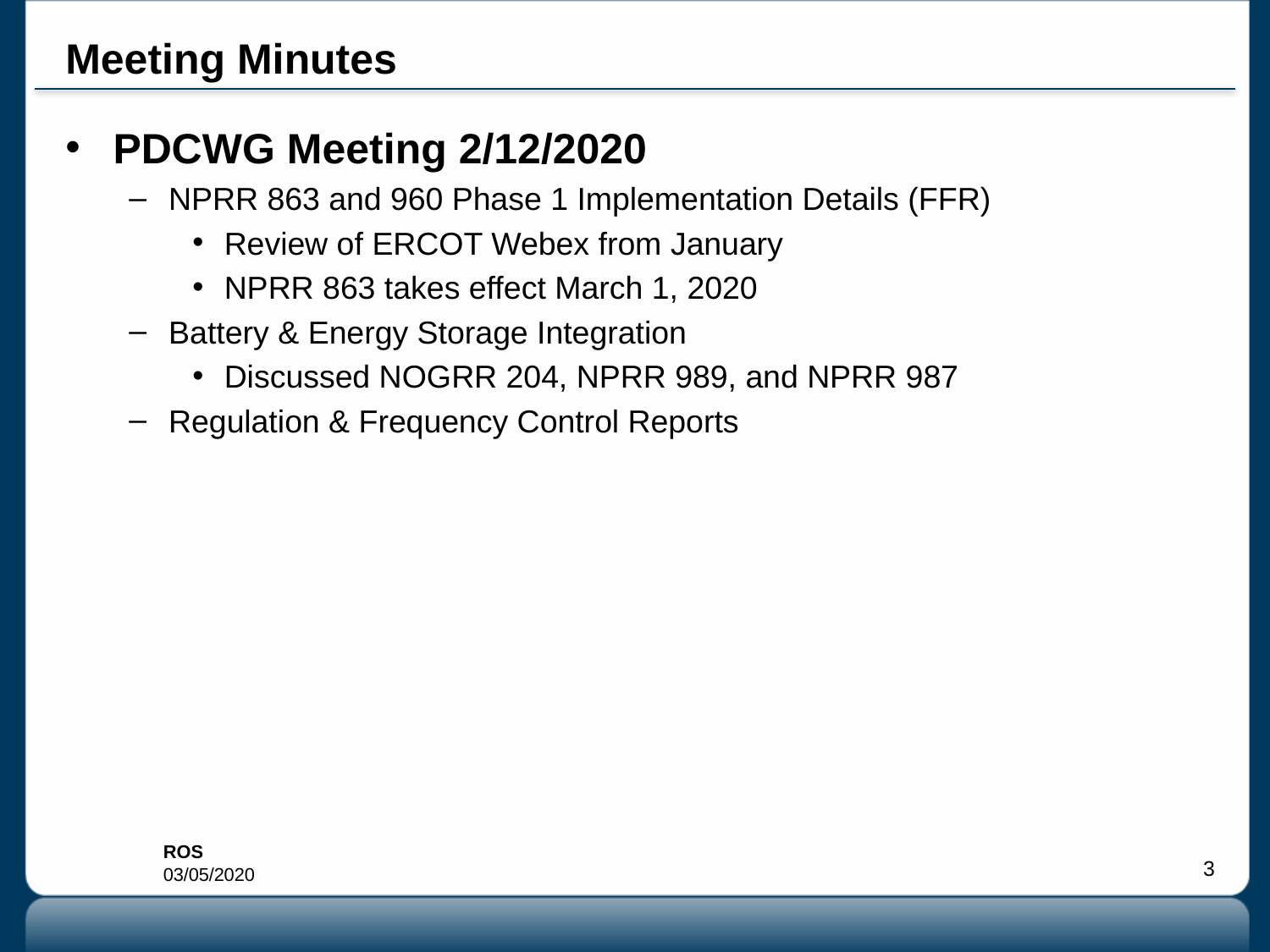

# Meeting Minutes
PDCWG Meeting 2/12/2020
NPRR 863 and 960 Phase 1 Implementation Details (FFR)
Review of ERCOT Webex from January
NPRR 863 takes effect March 1, 2020
Battery & Energy Storage Integration
Discussed NOGRR 204, NPRR 989, and NPRR 987
Regulation & Frequency Control Reports